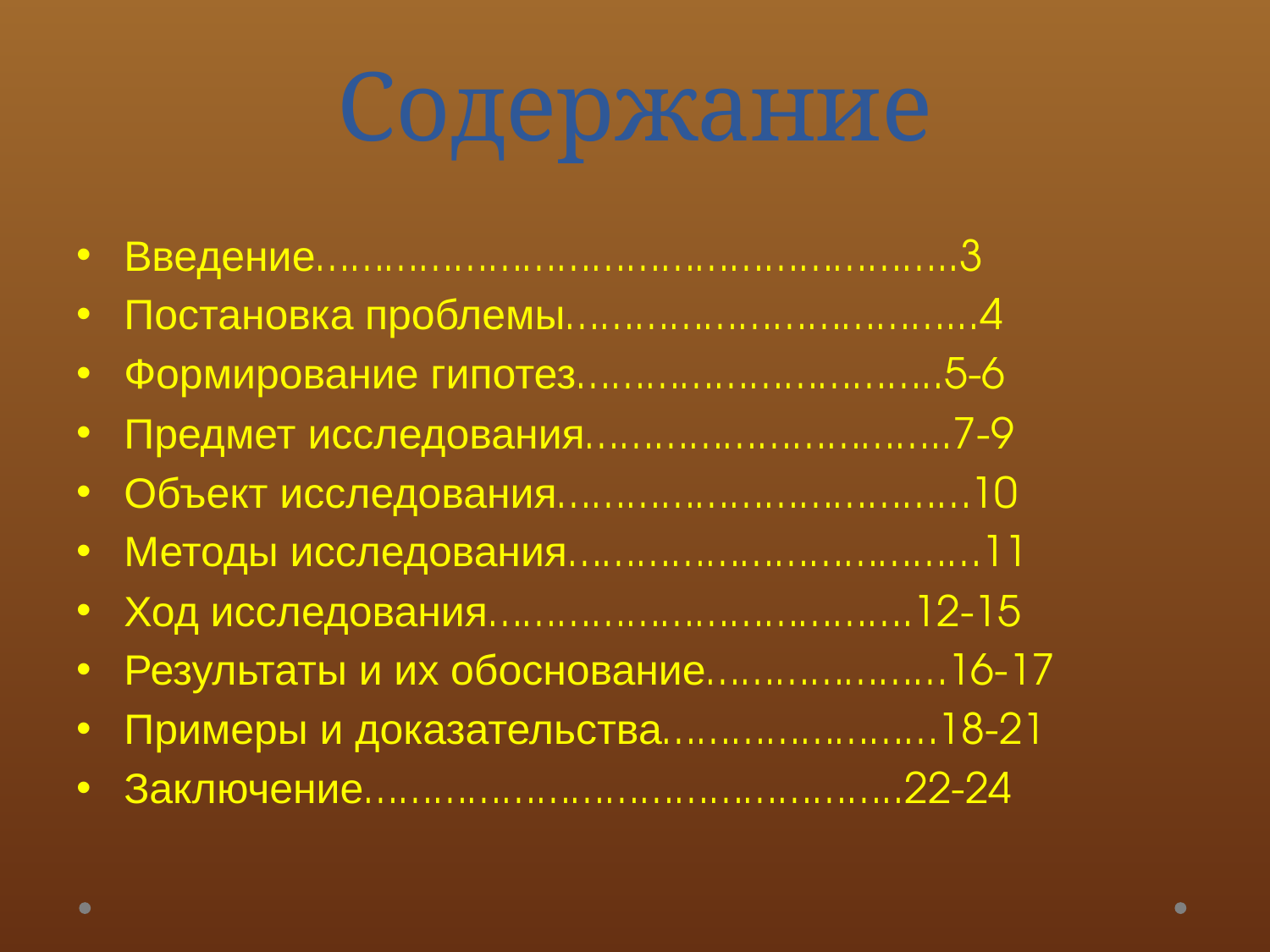

# Содержание
Введение………………………………………………..3
Постановка проблемы……………………………...4
Формирование гипотез…………………………..5-6
Предмет исследования…………………………..7-9
Объект исследования………………………………10
Методы исследования………………………………11
Ход исследования……………………………….12-15
Результаты и их обоснование…………………16-17
Примеры и доказательства……………………18-21
Заключение………………………………………..22-24